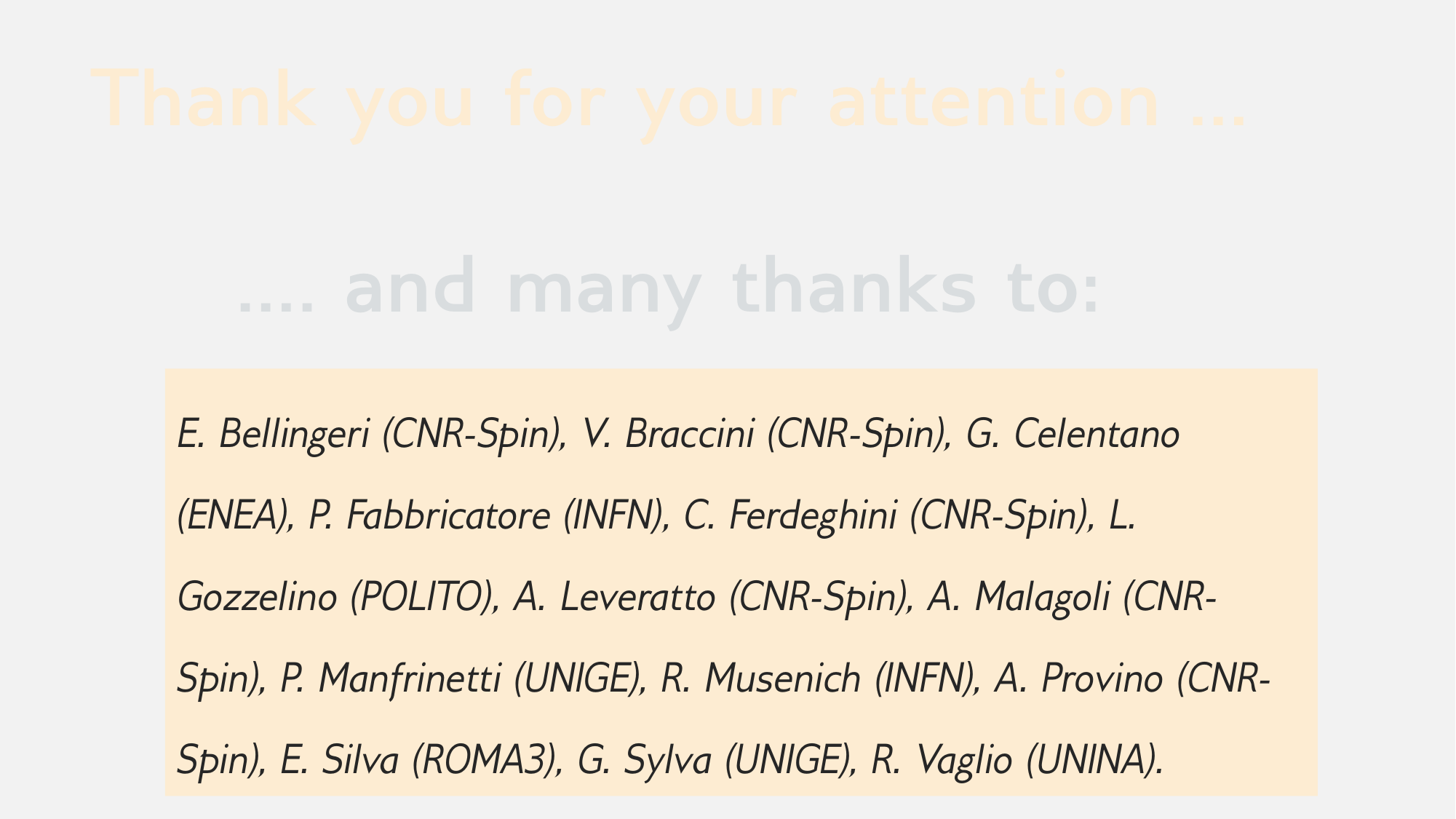

Thank you for your attention …
…. and many thanks to:
E. Bellingeri (CNR-Spin), V. Braccini (CNR-Spin), G. Celentano (ENEA), P. Fabbricatore (INFN), C. Ferdeghini (CNR-Spin), L. Gozzelino (POLITO), A. Leveratto (CNR-Spin), A. Malagoli (CNR-Spin), P. Manfrinetti (UNIGE), R. Musenich (INFN), A. Provino (CNR-Spin), E. Silva (ROMA3), G. Sylva (UNIGE), R. Vaglio (UNINA).